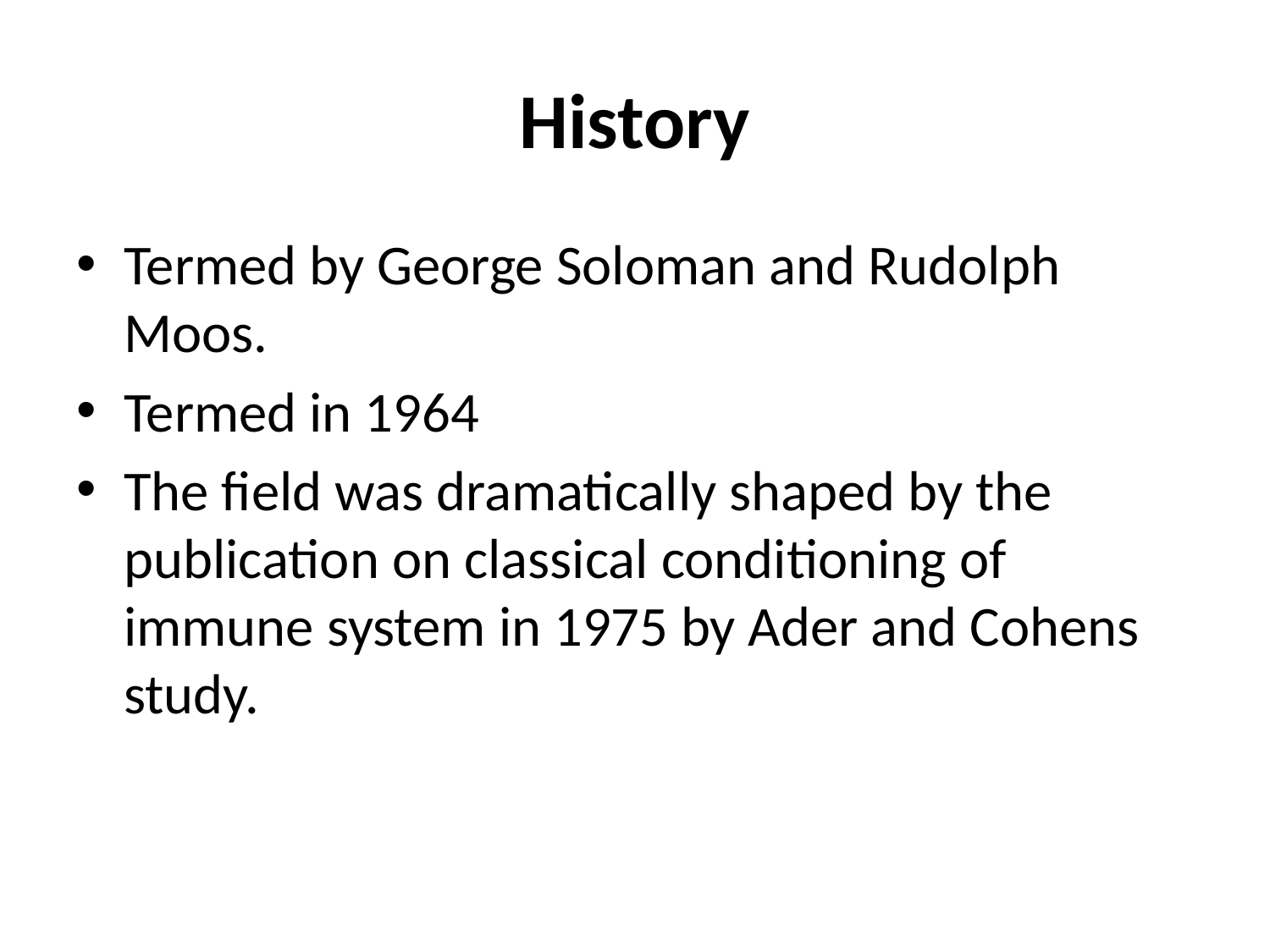

# History
Termed by George Soloman and Rudolph Moos.
Termed in 1964
The field was dramatically shaped by the publication on classical conditioning of immune system in 1975 by Ader and Cohens study.